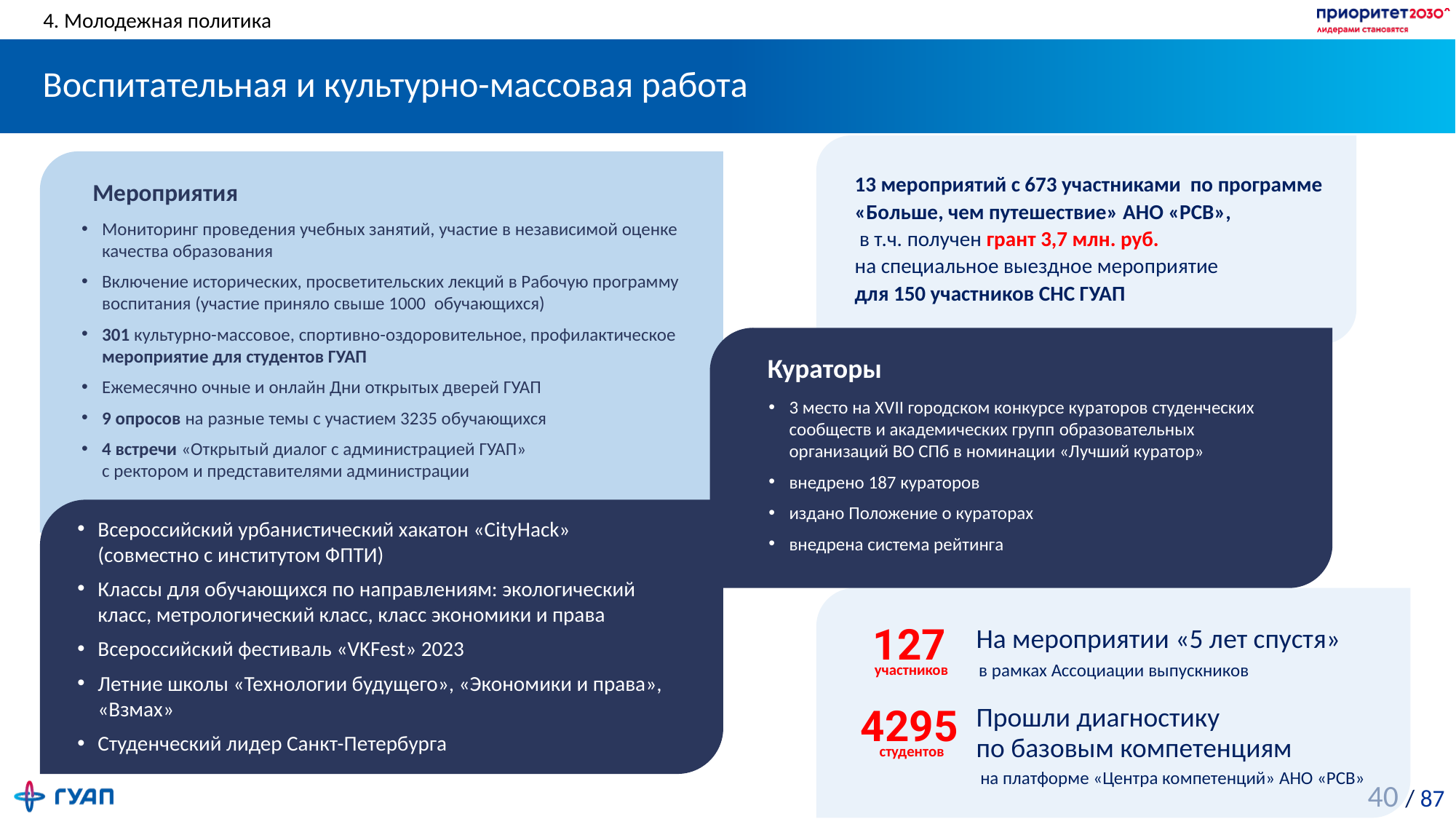

4. Молодежная политика
# Воспитательная и культурно-массовая работа

13 мероприятий с 673 участниками  по программе «Больше, чем путешествие» АНО «РСВ»,
 в т.ч. получен грант 3,7 млн. руб.
на специальное выездное мероприятие
для 150 участников СНС ГУАП

Мероприятия
Мониторинг проведения учебных занятий, участие в независимой оценке качества образования
Включение исторических, просветительских лекций в Рабочую программу воспитания (участие приняло свыше 1000  обучающихся)
301 культурно-массовое, спортивно-оздоровительное, профилактическое мероприятие для студентов ГУАП
Ежемесячно очные и онлайн Дни открытых дверей ГУАП
9 опросов на разные темы с участием 3235 обучающихся
4 встречи «Открытый диалог с администрацией ГУАП»
с ректором и представителями администрации

Кураторы
3 место на XVII городском конкурсе кураторов студенческих сообществ и академических групп образовательных организаций ВО СПб в номинации «Лучший куратор»
внедрено 187 кураторов
издано Положение о кураторах
внедрена система рейтинга

Всероссийский урбанистический хакатон «CityHack»
(совместно с институтом ФПТИ)
Классы для обучающихся по направлениям: экологический класс, метрологический класс, класс экономики и права
Всероссийский фестиваль «VKFest» 2023
Летние школы «Технологии будущего», «Экономики и права», «Взмах»
Студенческий лидер Санкт-Петербурга

На мероприятии «5 лет спустя»
 в рамках Ассоциации выпускников
127
участников
4295
студентов
Прошли диагностику
по базовым компетенциям
 на платформе «Центра компетенций» АНО «РСВ»